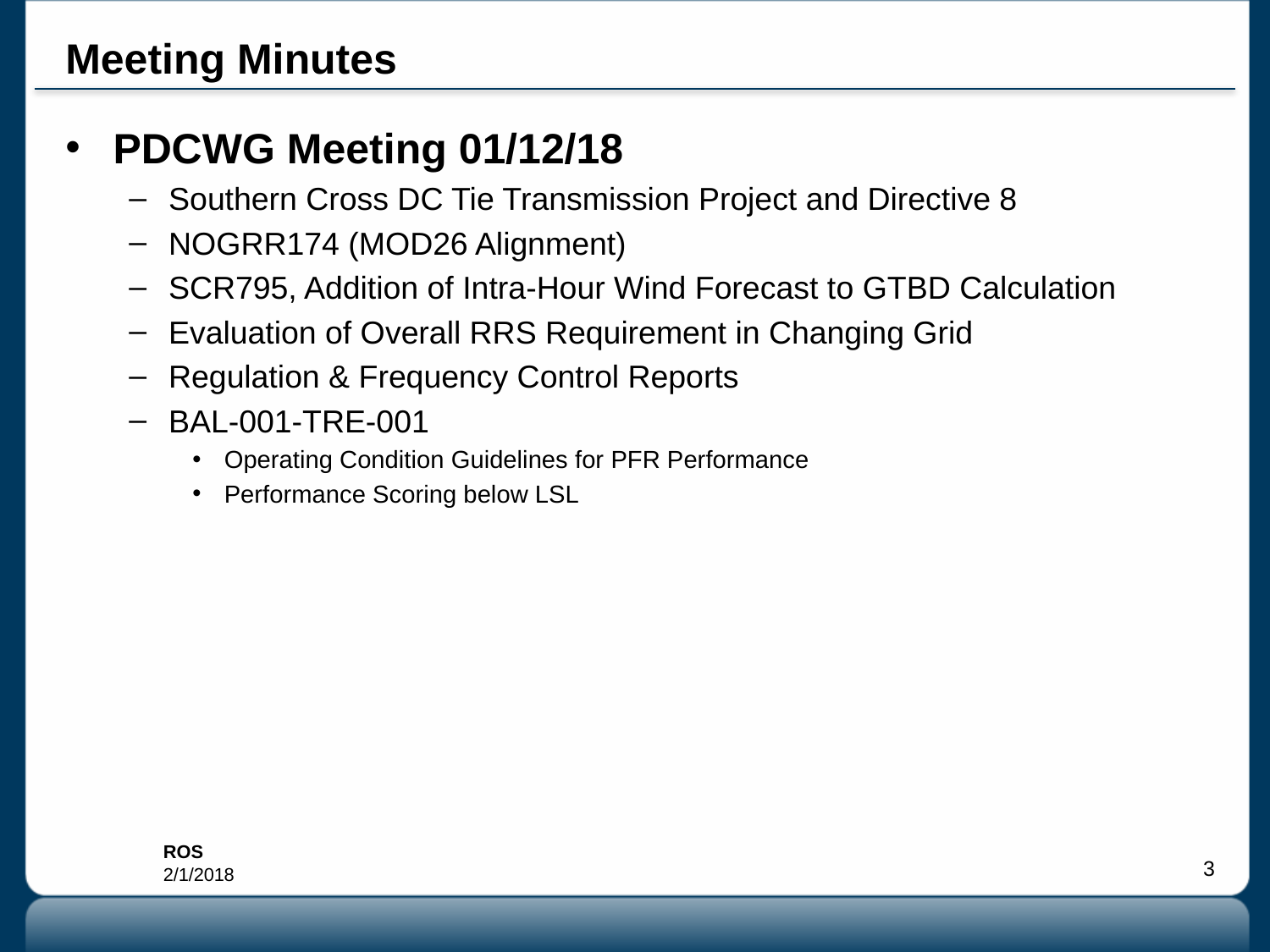

# Meeting Minutes
PDCWG Meeting 01/12/18
Southern Cross DC Tie Transmission Project and Directive 8
NOGRR174 (MOD26 Alignment)
SCR795, Addition of Intra-Hour Wind Forecast to GTBD Calculation
Evaluation of Overall RRS Requirement in Changing Grid
Regulation & Frequency Control Reports
BAL-001-TRE-001
Operating Condition Guidelines for PFR Performance
Performance Scoring below LSL